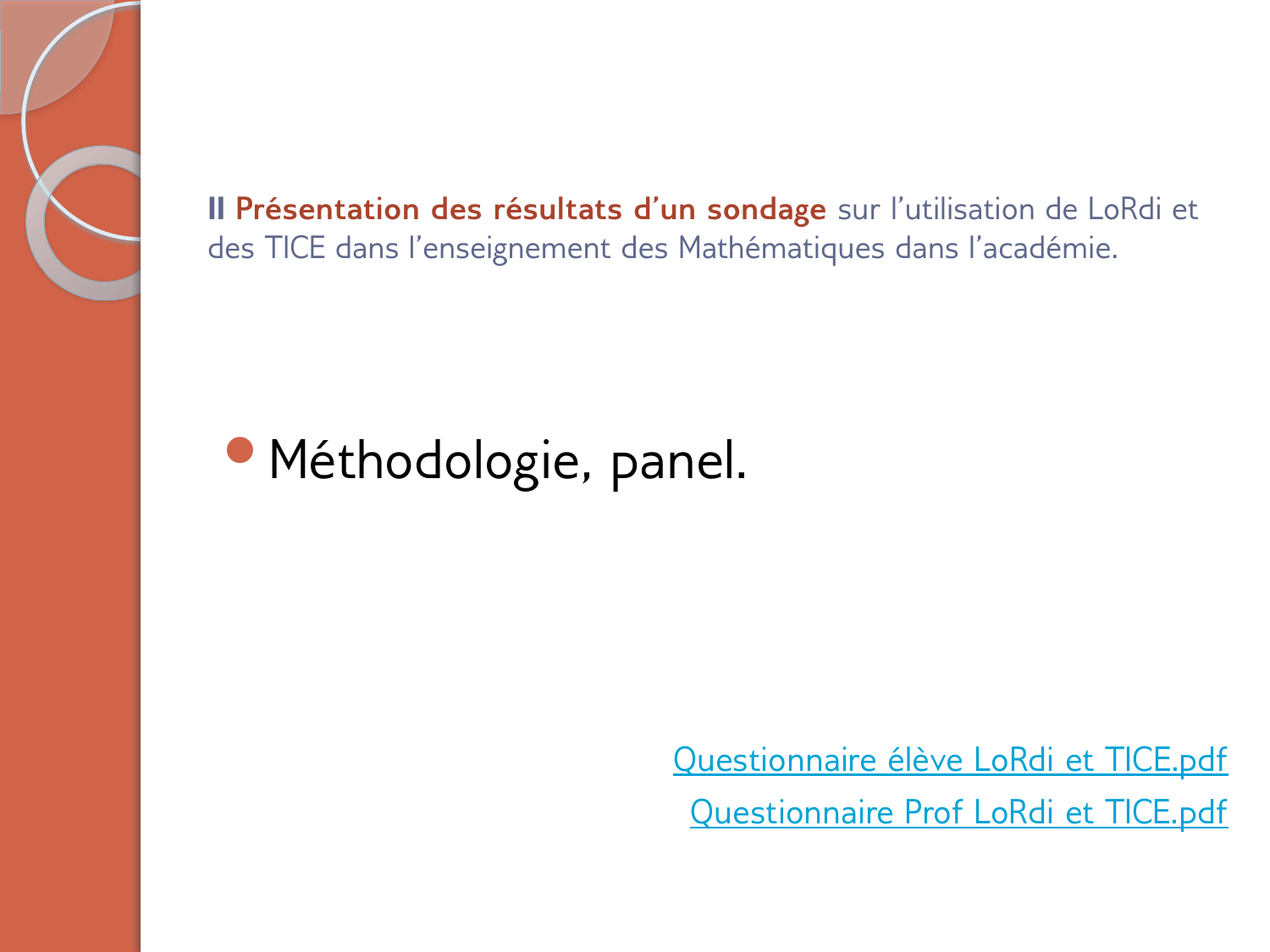

# II Présentation des résultats d’un sondage sur l’utilisation de LoRdi et des TICE dans l’enseignement des Mathématiques dans l’académie.
Méthodologie, panel.

Questionnaire élève LoRdi et TICE.pdf
Questionnaire Prof LoRdi et TICE.pdf